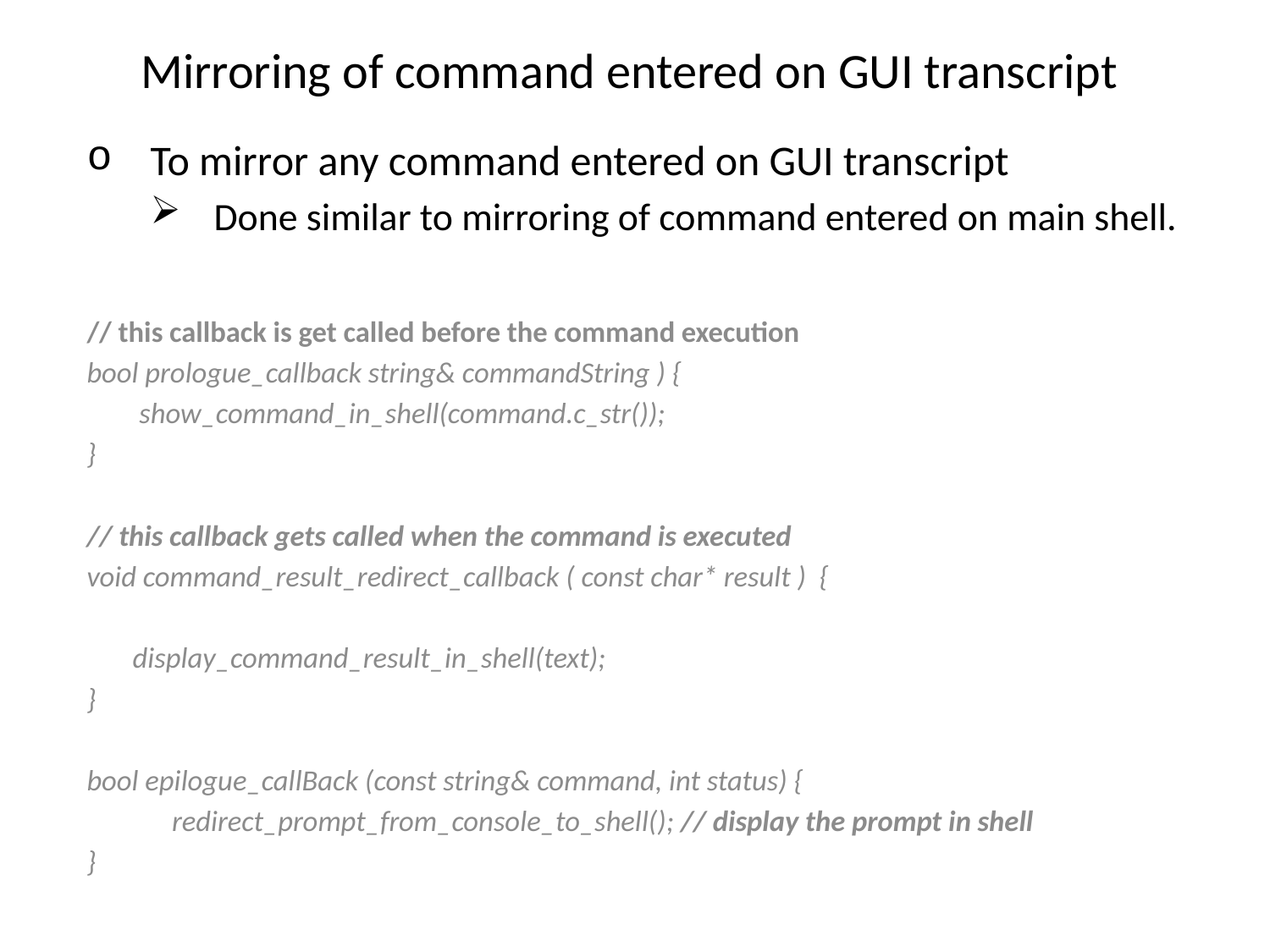

# Mirroring of command entered on GUI transcript
To mirror any command entered on GUI transcript
Done similar to mirroring of command entered on main shell.

// this callback is get called before the command execution
bool prologue_callback string& commandString ) {
        show_command_in_shell(command.c_str());
}

// this callback gets called when the command is executed
void command_result_redirect_callback ( const char* result )  {

       display_command_result_in_shell(text);
}

bool epilogue_callBack (const string& command, int status) {
             redirect_prompt_from_console_to_shell(); // display the prompt in shell
}